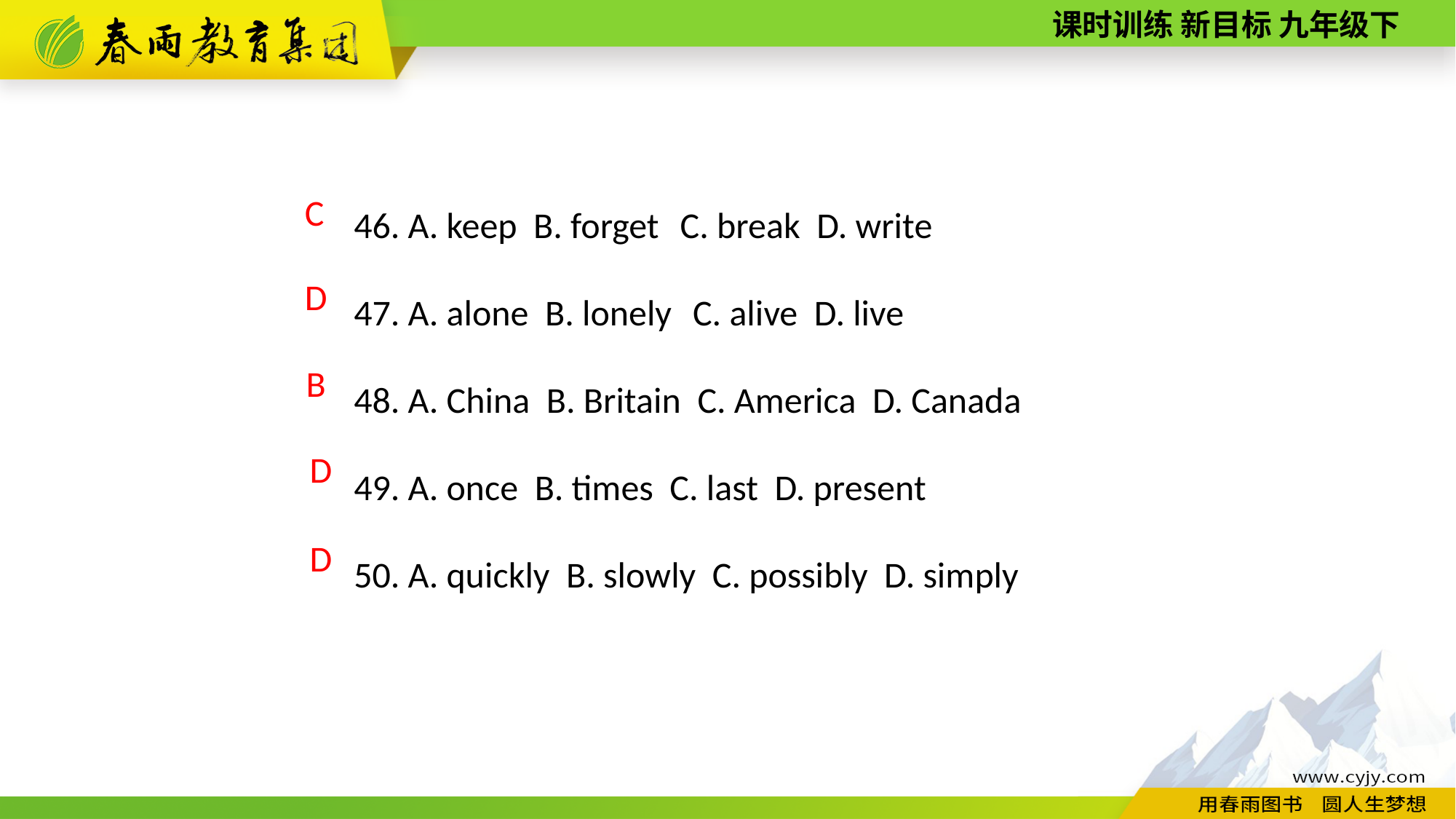

46. A. keep  B. forget   C. break  D. write
47. A. alone  B. lonely   C. alive  D. live
48. A. China  B. Britain  C. America  D. Canada
49. A. once  B. times  C. last  D. present
50. A. quickly  B. slowly  C. possibly  D. simply
C
D
B
D
D